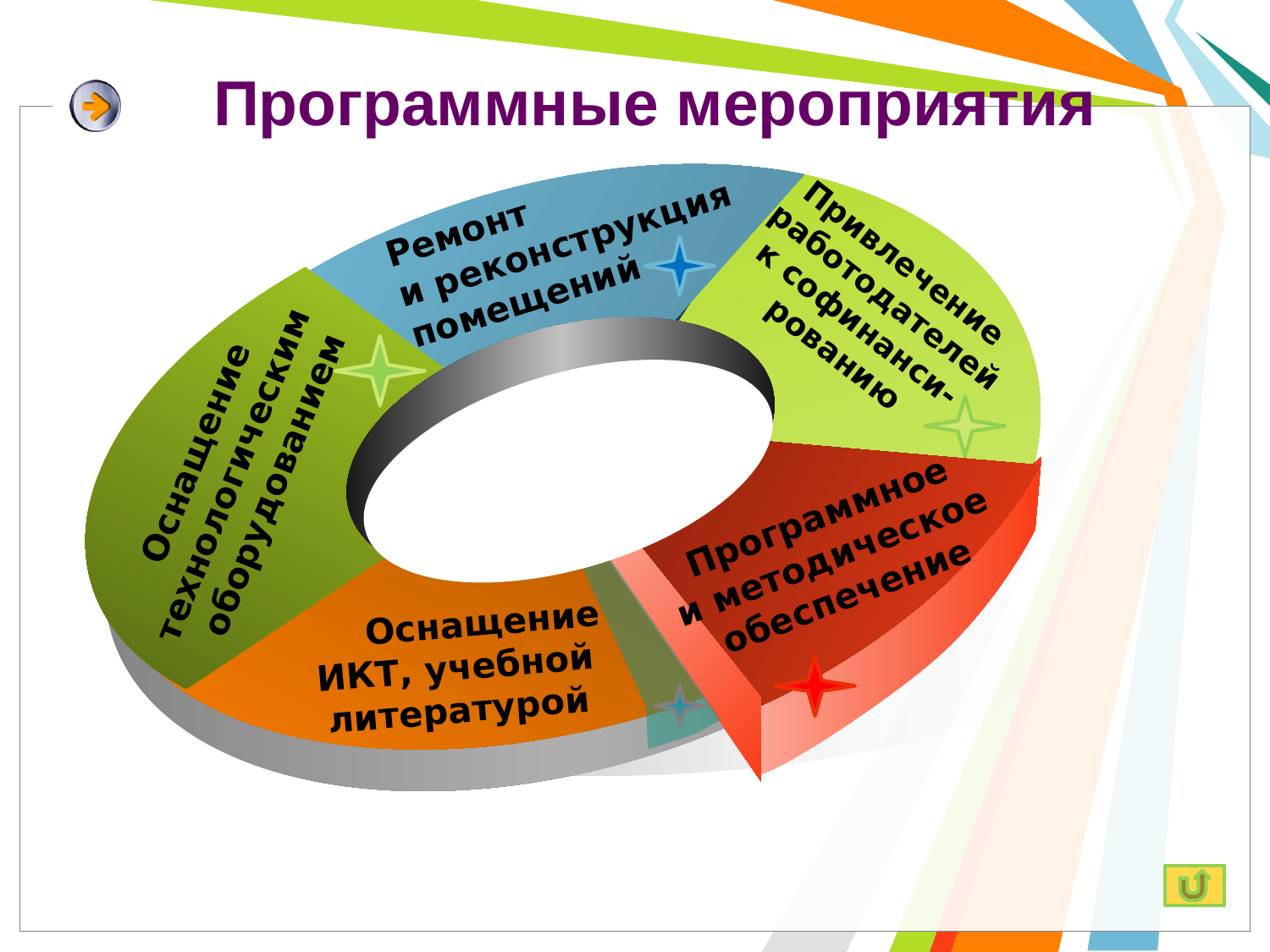

# Программные мероприятия
Ремонт
и реконструкция
помещений

Привлечение
 работодателей
к софинанси-
рованию

 Оснащение
технологическим
 оборудованием

Программное
и методическое
обеспечение

     Оснащение
ИКТ, учебной литературой